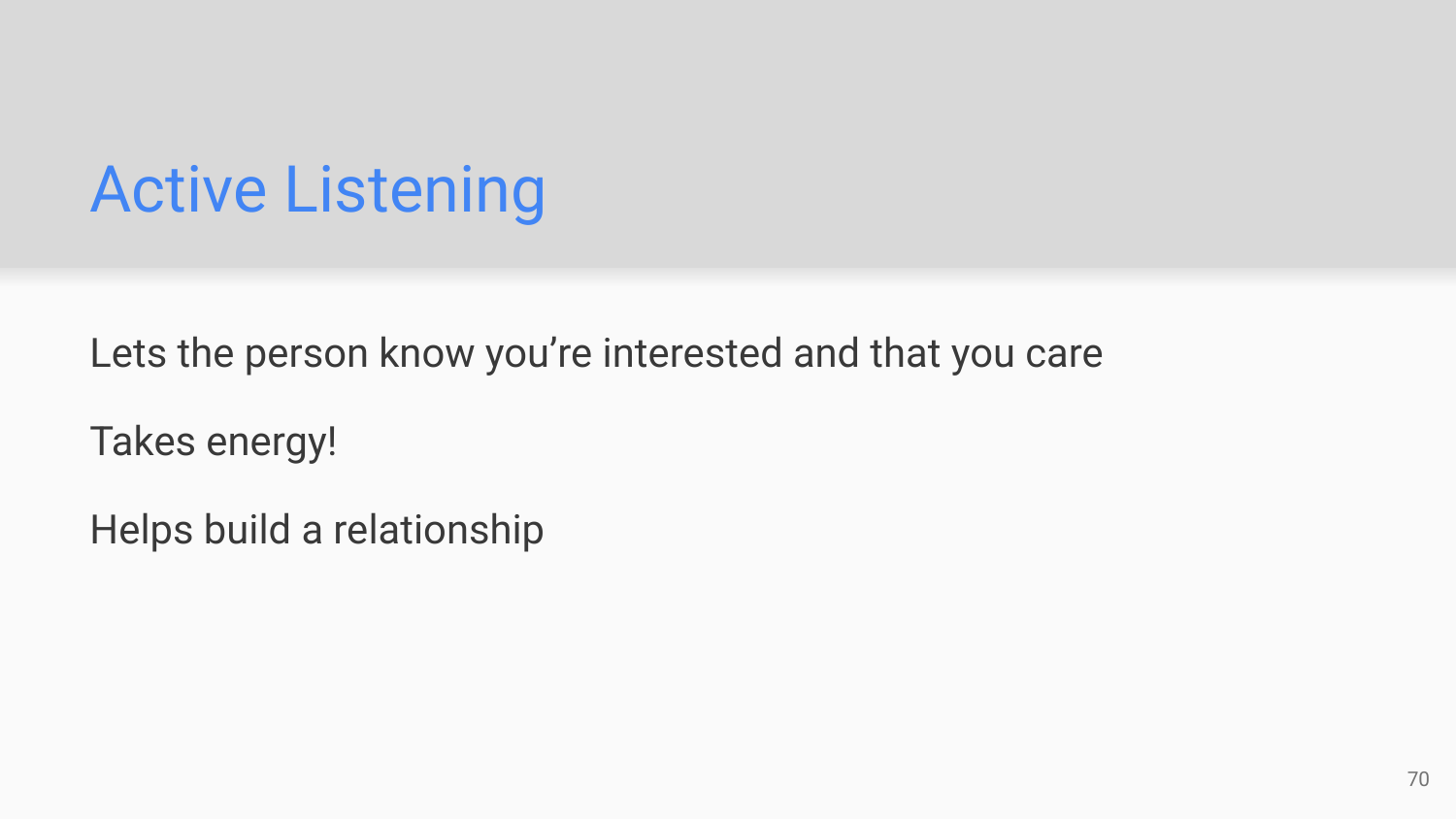

# Active Listening
Lets the person know you’re interested and that you care
Takes energy!
Helps build a relationship
70